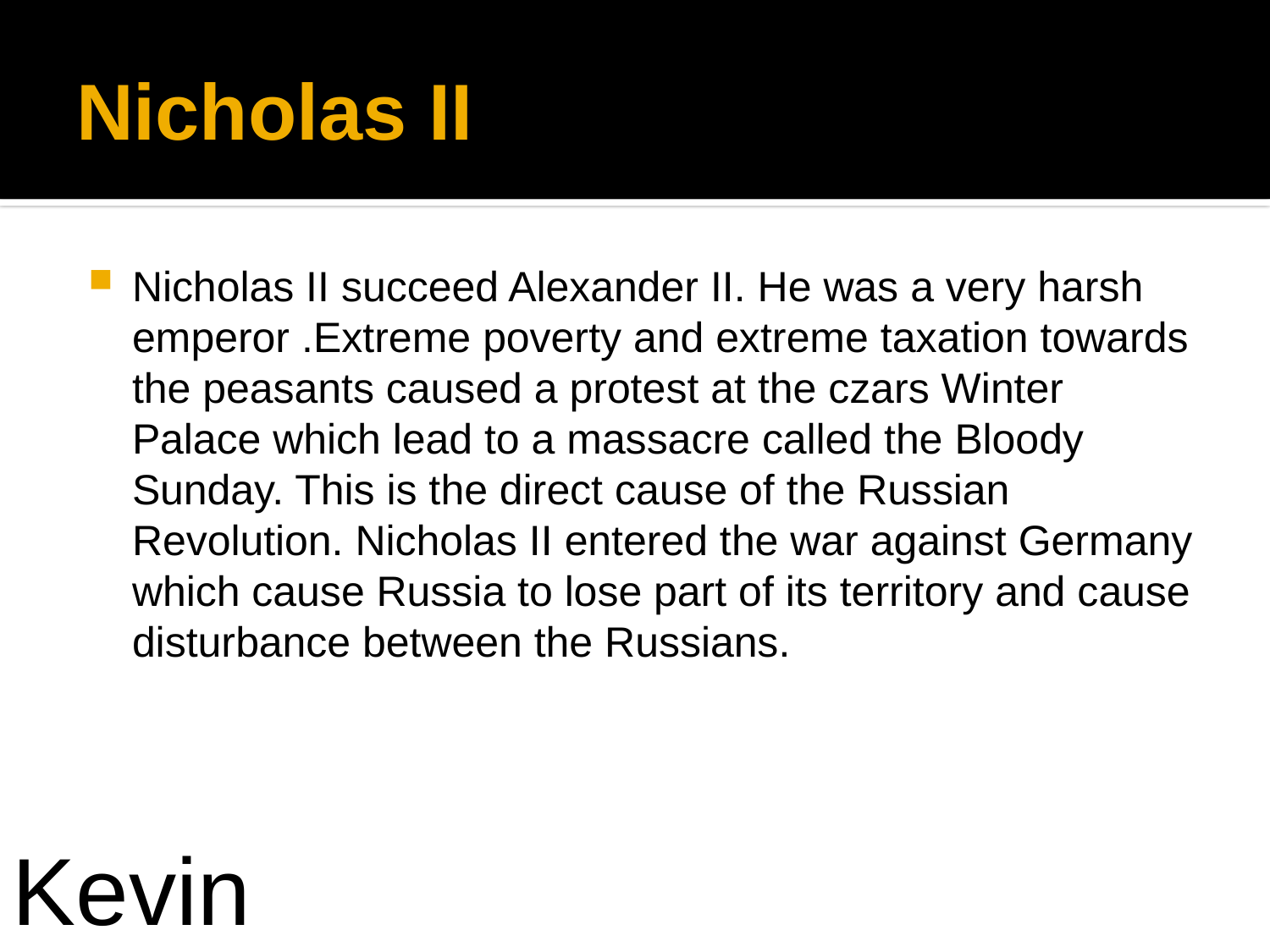

# Nicholas II
Nicholas II succeed Alexander II. He was a very harsh emperor .Extreme poverty and extreme taxation towards the peasants caused a protest at the czars Winter Palace which lead to a massacre called the Bloody Sunday. This is the direct cause of the Russian Revolution. Nicholas II entered the war against Germany which cause Russia to lose part of its territory and cause disturbance between the Russians.
Kevin